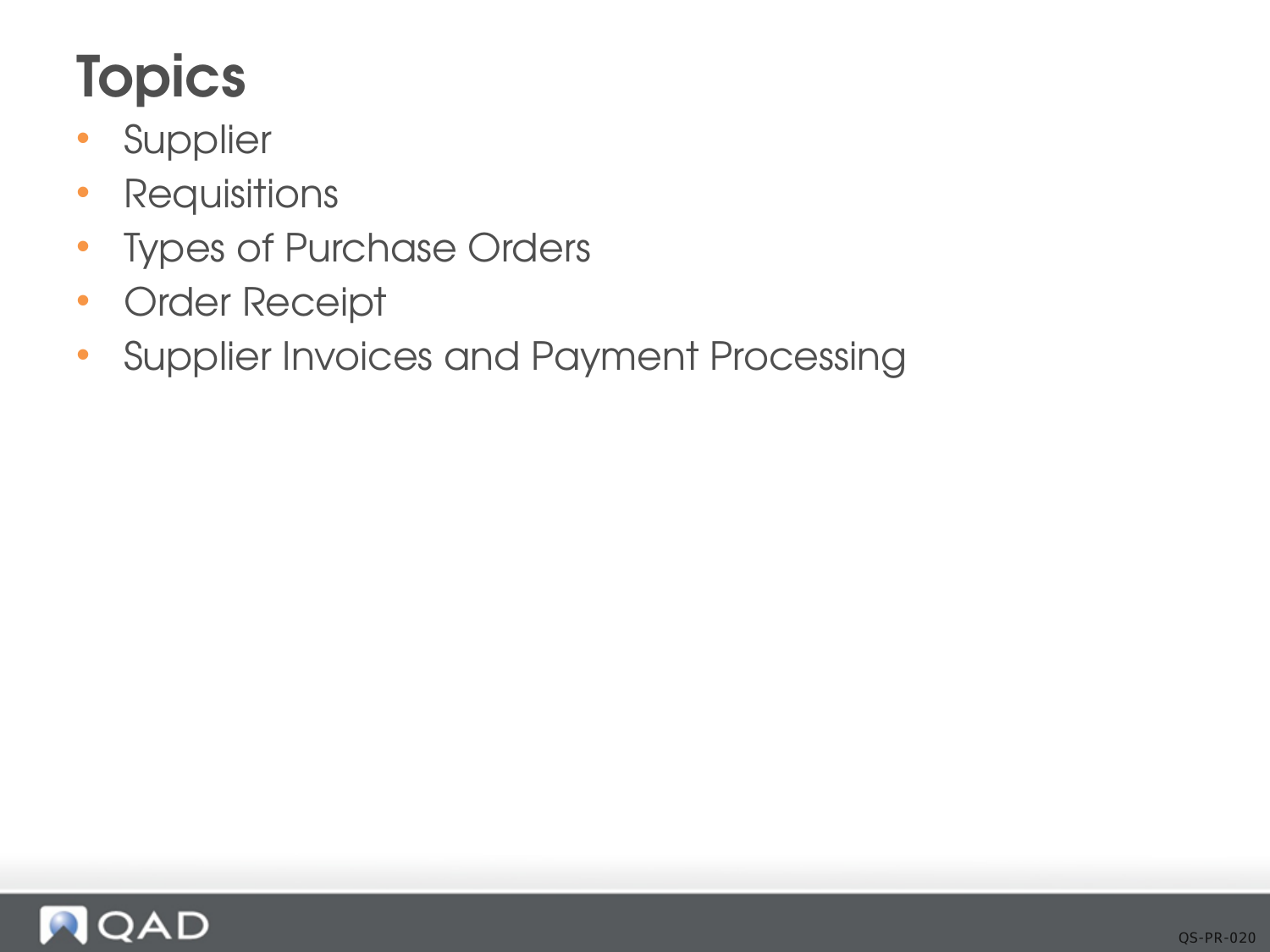

# Topics
Supplier
Requisitions
Types of Purchase Orders
Order Receipt
Supplier Invoices and Payment Processing

QS-PR-020